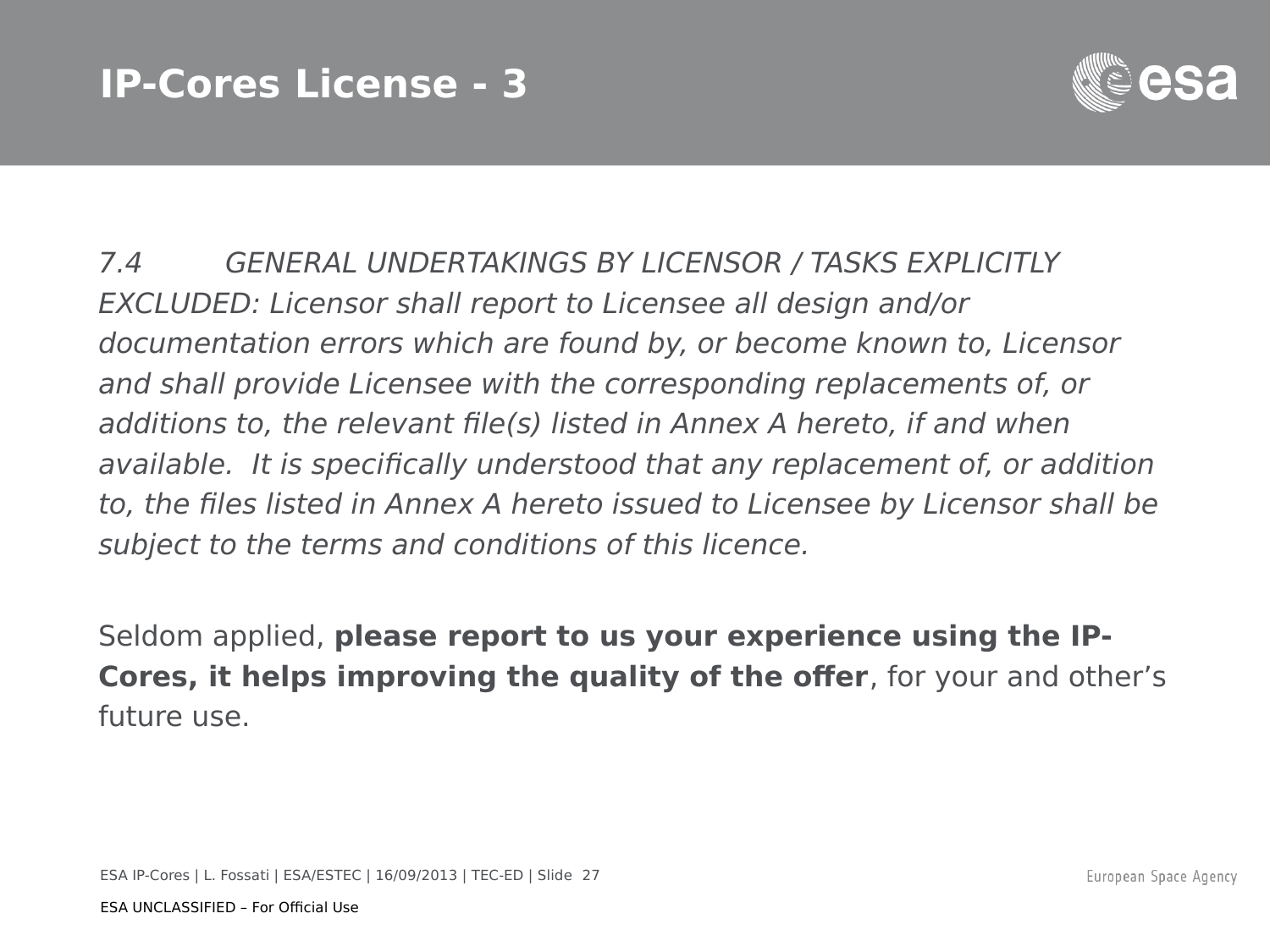

# IP-Cores License - 3
7.4 	GENERAL UNDERTAKINGS BY LICENSOR / TASKS EXPLICITLY EXCLUDED: Licensor shall report to Licensee all design and/or documentation errors which are found by, or become known to, Licensor and shall provide Licensee with the corresponding replacements of, or additions to, the relevant file(s) listed in Annex A hereto, if and when available.  It is specifically understood that any replacement of, or addition to, the files listed in Annex A hereto issued to Licensee by Licensor shall be subject to the terms and conditions of this licence.

Seldom applied, please report to us your experience using the IP-Cores, it helps improving the quality of the offer, for your and other’s future use.